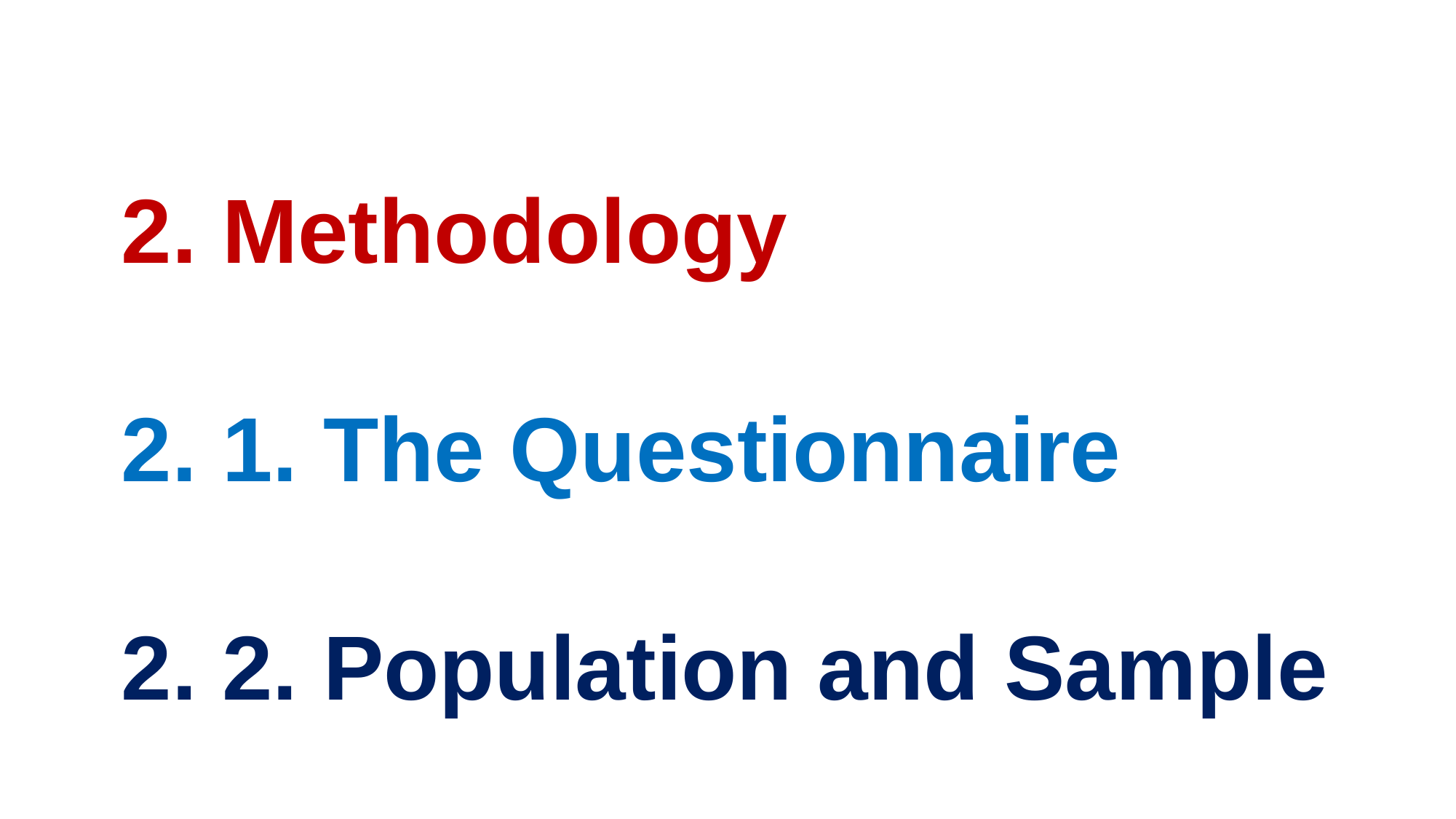

2. Methodology
2. 1. The Questionnaire
2. 2. Population and Sample